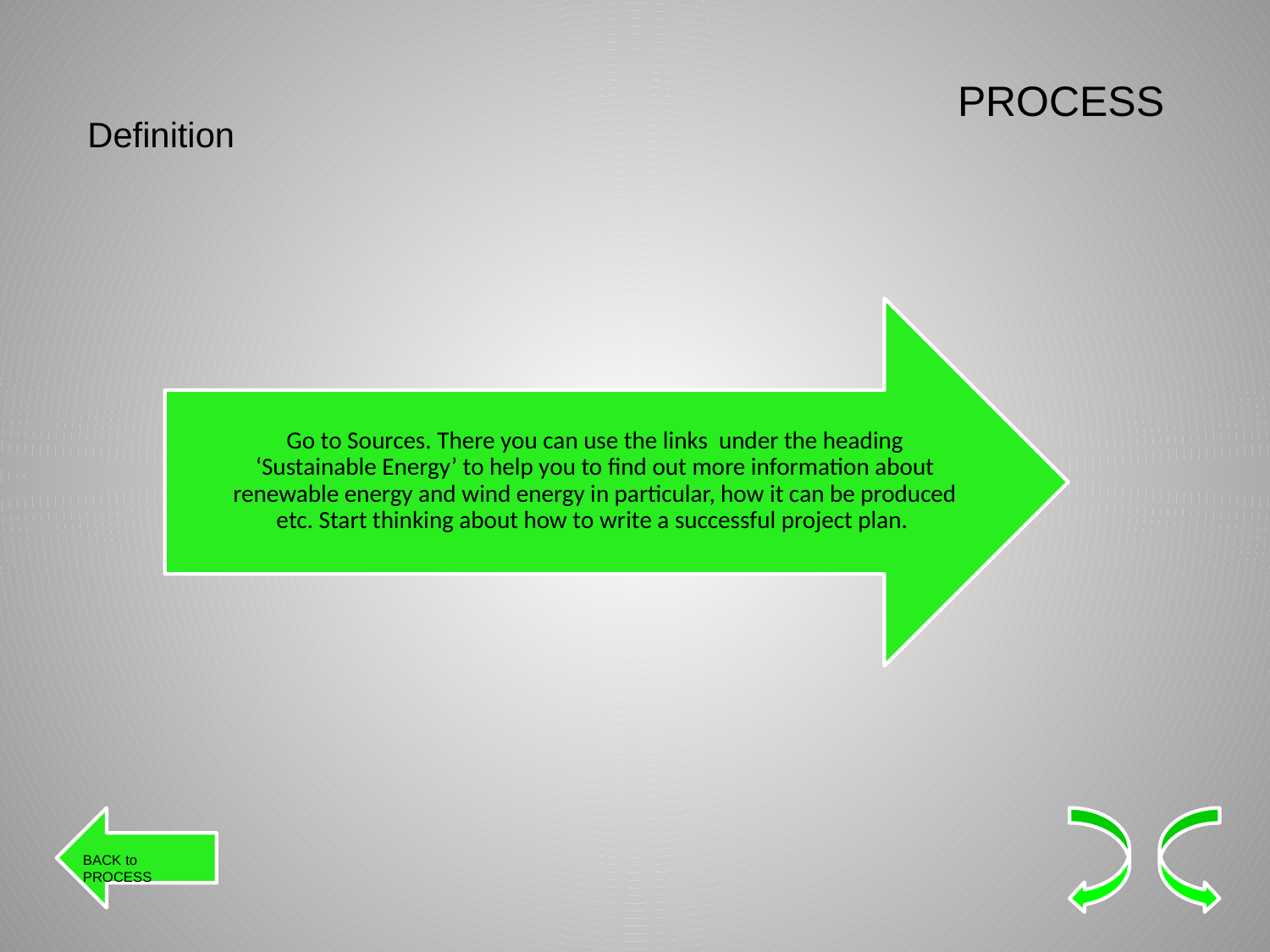

PROCESS
Definition
Go to Sources. There you can use the links  under the heading ‘Sustainable Energy’ to help you to find out more information about renewable energy and wind energy in particular, how it can be produced etc. Start thinking about how to write a successful project plan.

BACK to PROCESS